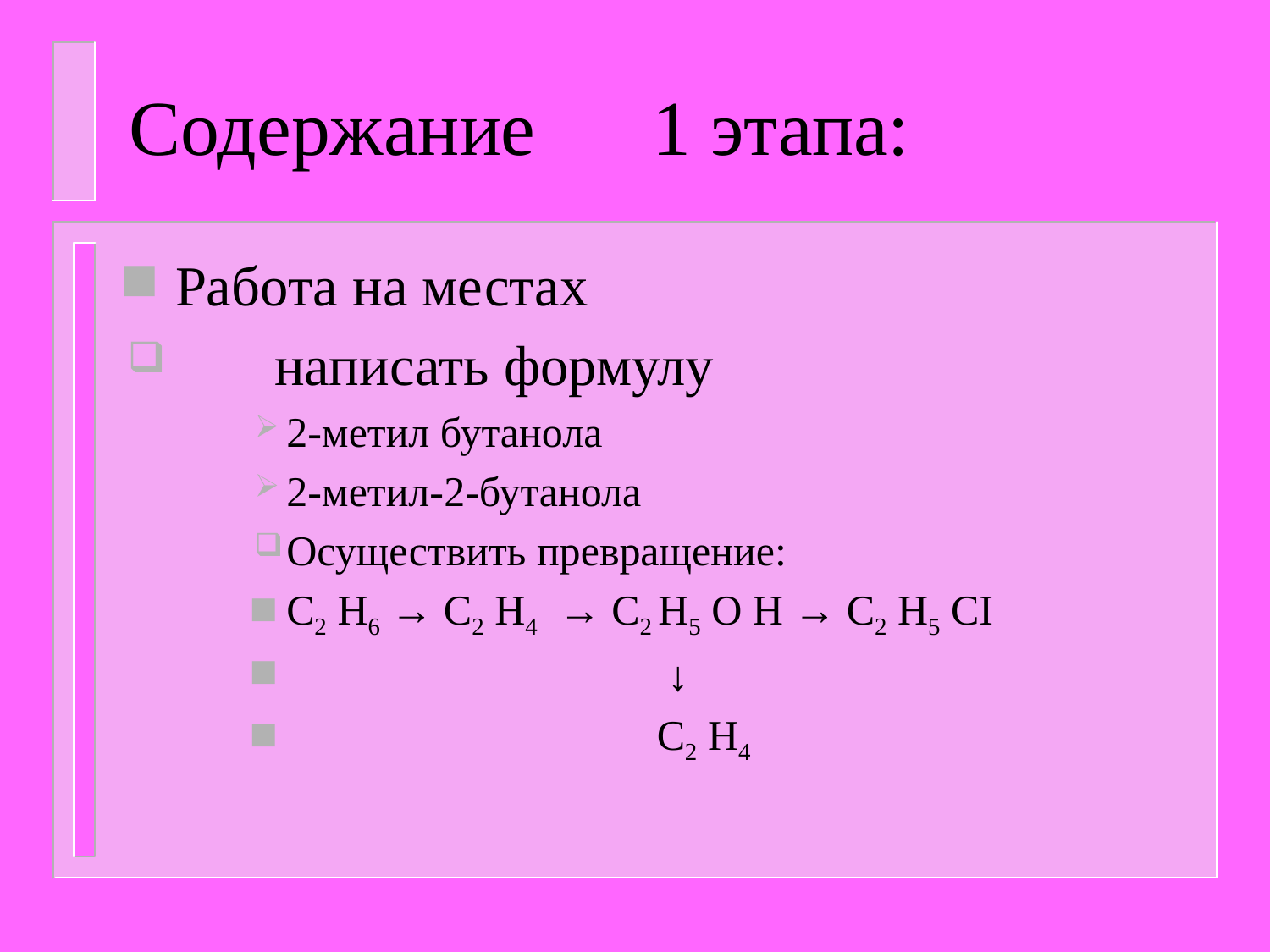

# Содержание      1 этапа:
Работа на местах
       написать формулу
2-метил бутанола
2-метил-2-бутанола
Осуществить превращение:
C2 H6 → C2 H4  → C2 H5 O H → C2 H5 CI
                                    ↓
                                   C2 H4